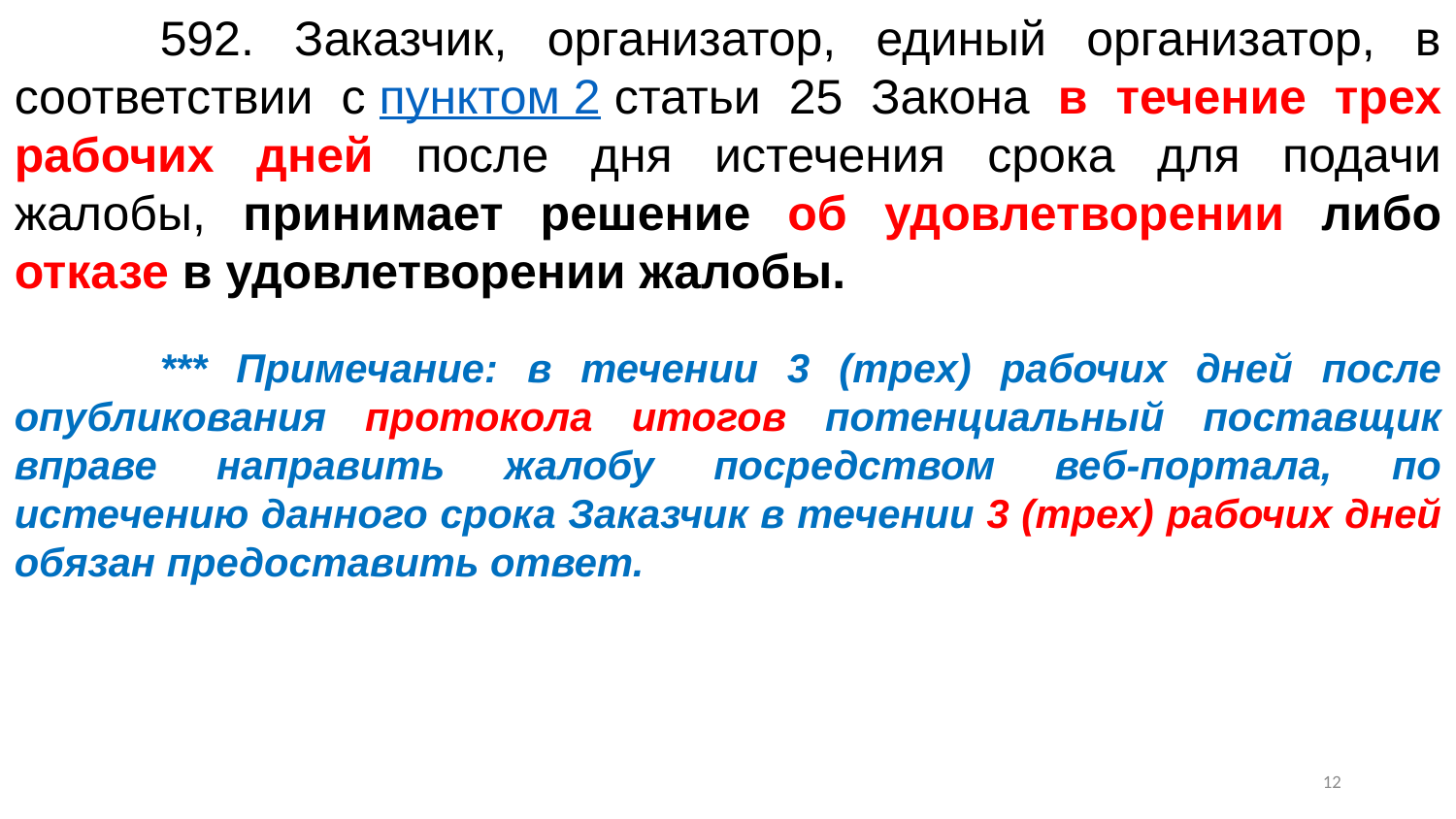

592. Заказчик, организатор, единый организатор, в соответствии с пунктом 2 статьи 25 Закона в течение трех рабочих дней после дня истечения срока для подачи жалобы, принимает решение об удовлетворении либо отказе в удовлетворении жалобы.

     	*** Примечание: в течении 3 (трех) рабочих дней после опубликования протокола итогов потенциальный поставщик вправе направить жалобу посредством веб-портала, по истечению данного срока Заказчик в течении 3 (трех) рабочих дней обязан предоставить ответ.
12